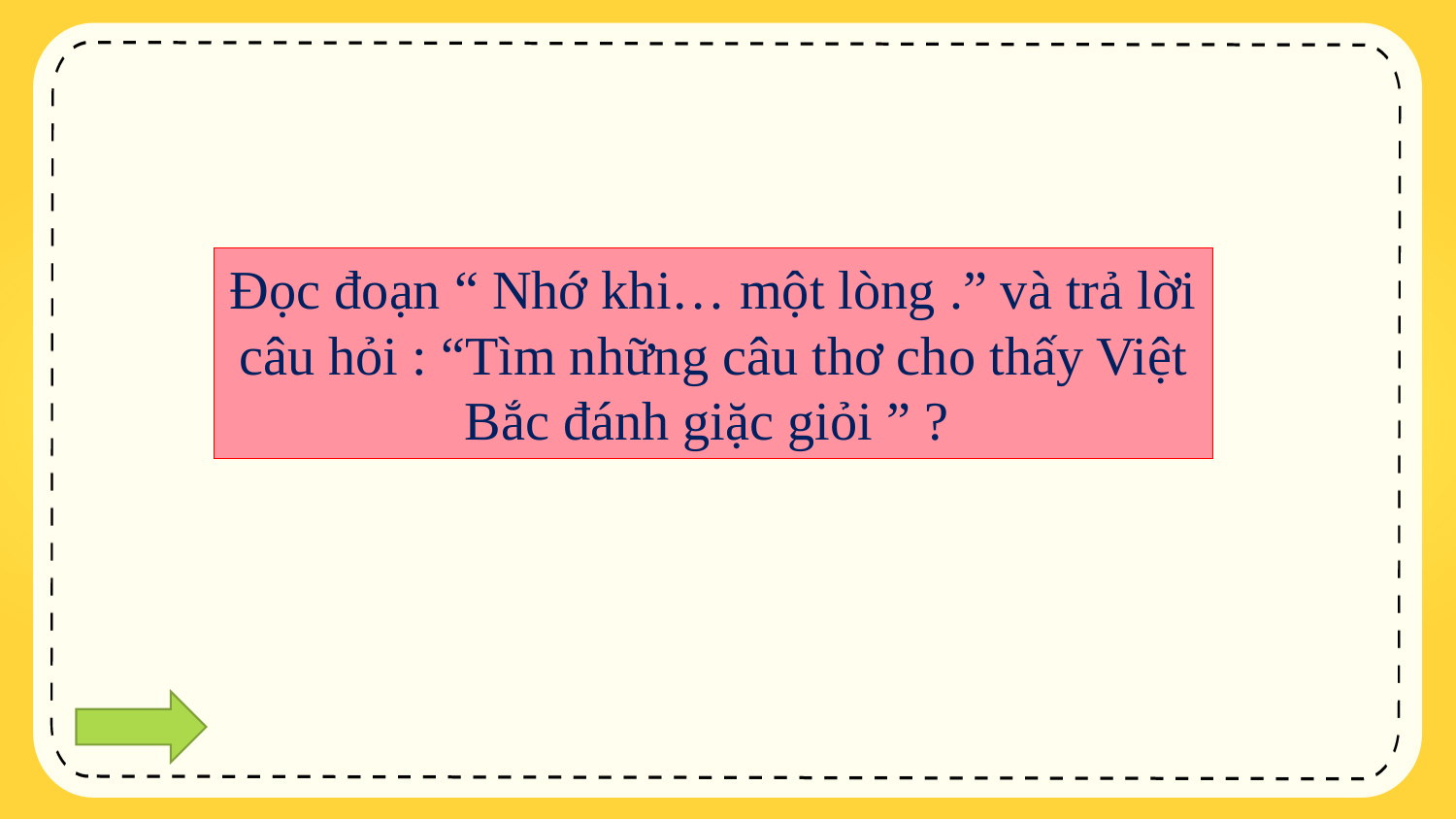

Đọc đoạn “ Nhớ khi… một lòng .” và trả lời câu hỏi : “Tìm những câu thơ cho thấy Việt Bắc đánh giặc giỏi ” ?